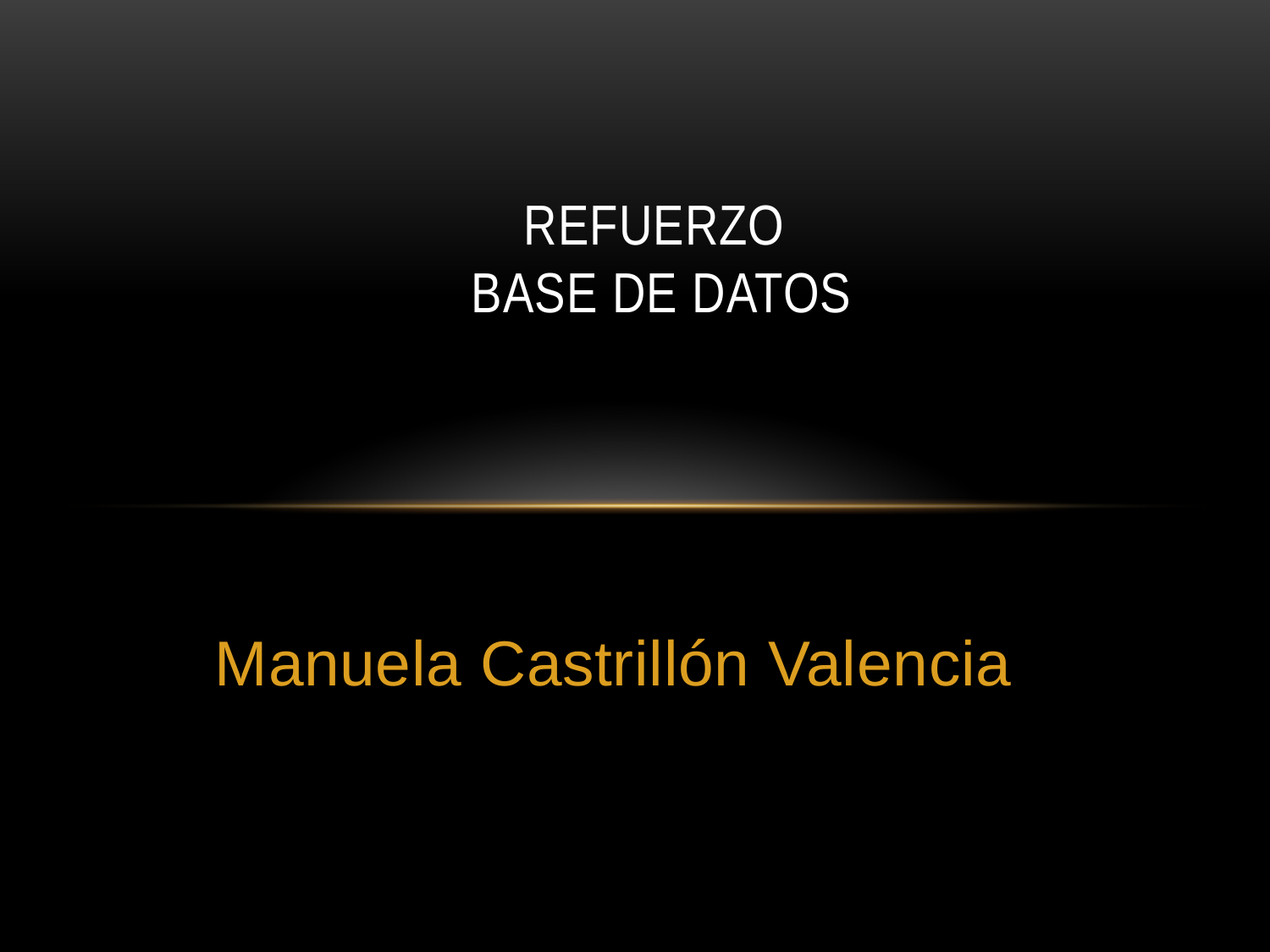

# Refuerzo base de datos
Manuela Castrillón Valencia